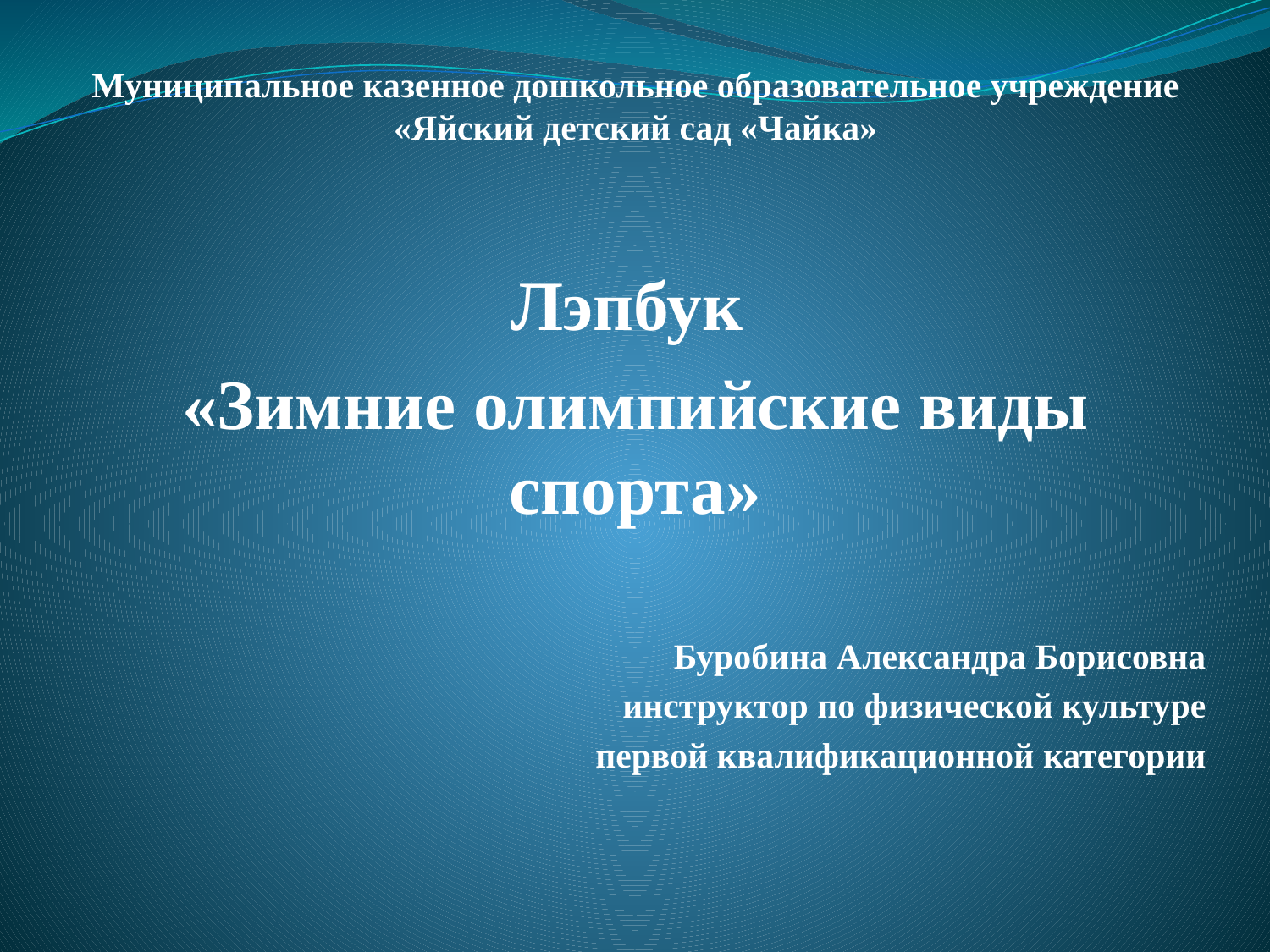

Муниципальное казенное дошкольное образовательное учреждение «Яйский детский сад «Чайка»

Лэпбук
«Зимние олимпийские виды спорта»

Буробина Александра Борисовна
инструктор по физической культуре
первой квалификационной категории